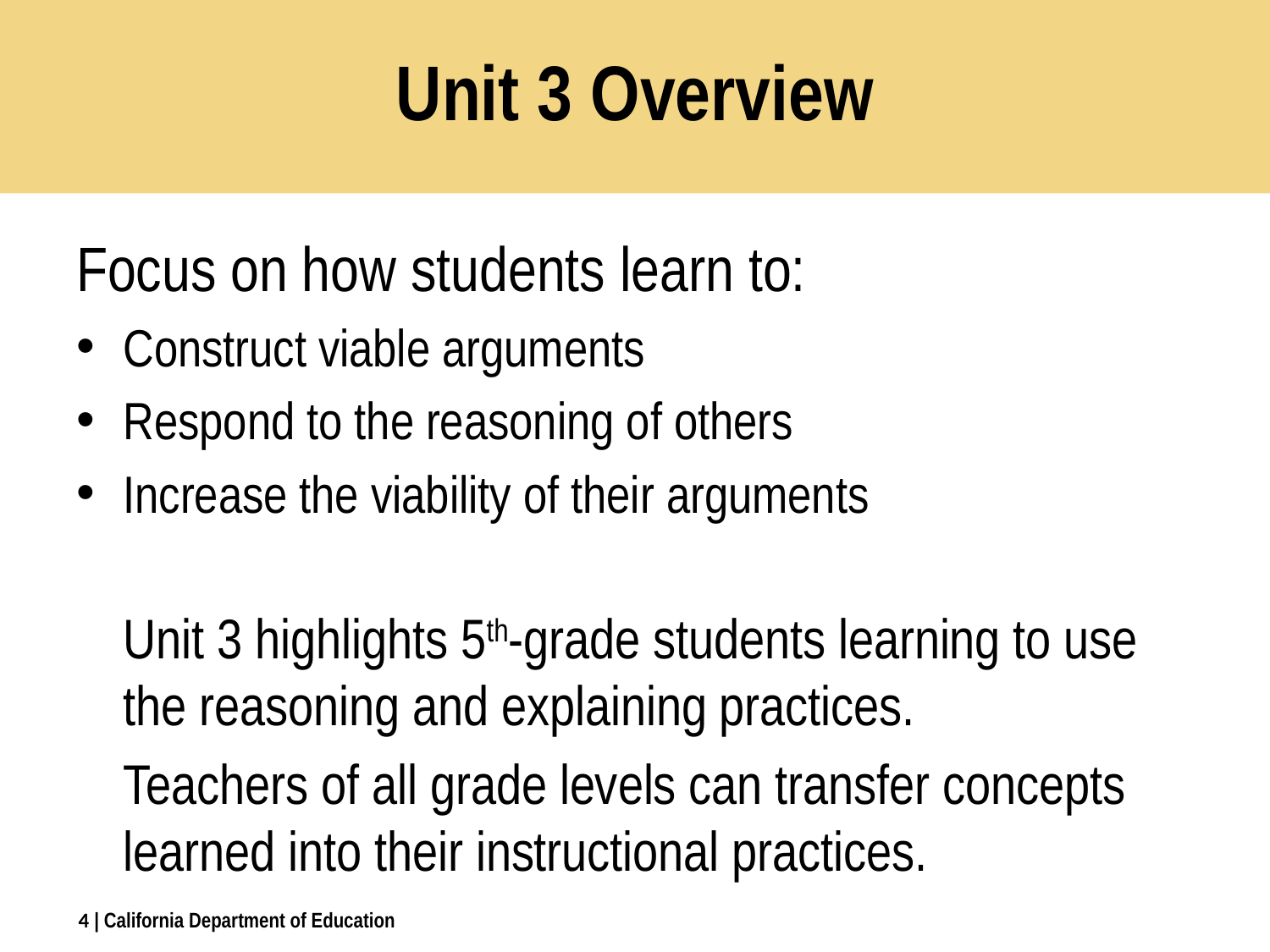

# Unit 3 Overview
Focus on how students learn to:
Construct viable arguments
Respond to the reasoning of others
Increase the viability of their arguments

	Unit 3 highlights 5th-grade students learning to use the reasoning and explaining practices.
	Teachers of all grade levels can transfer concepts learned into their instructional practices.
4
| California Department of Education